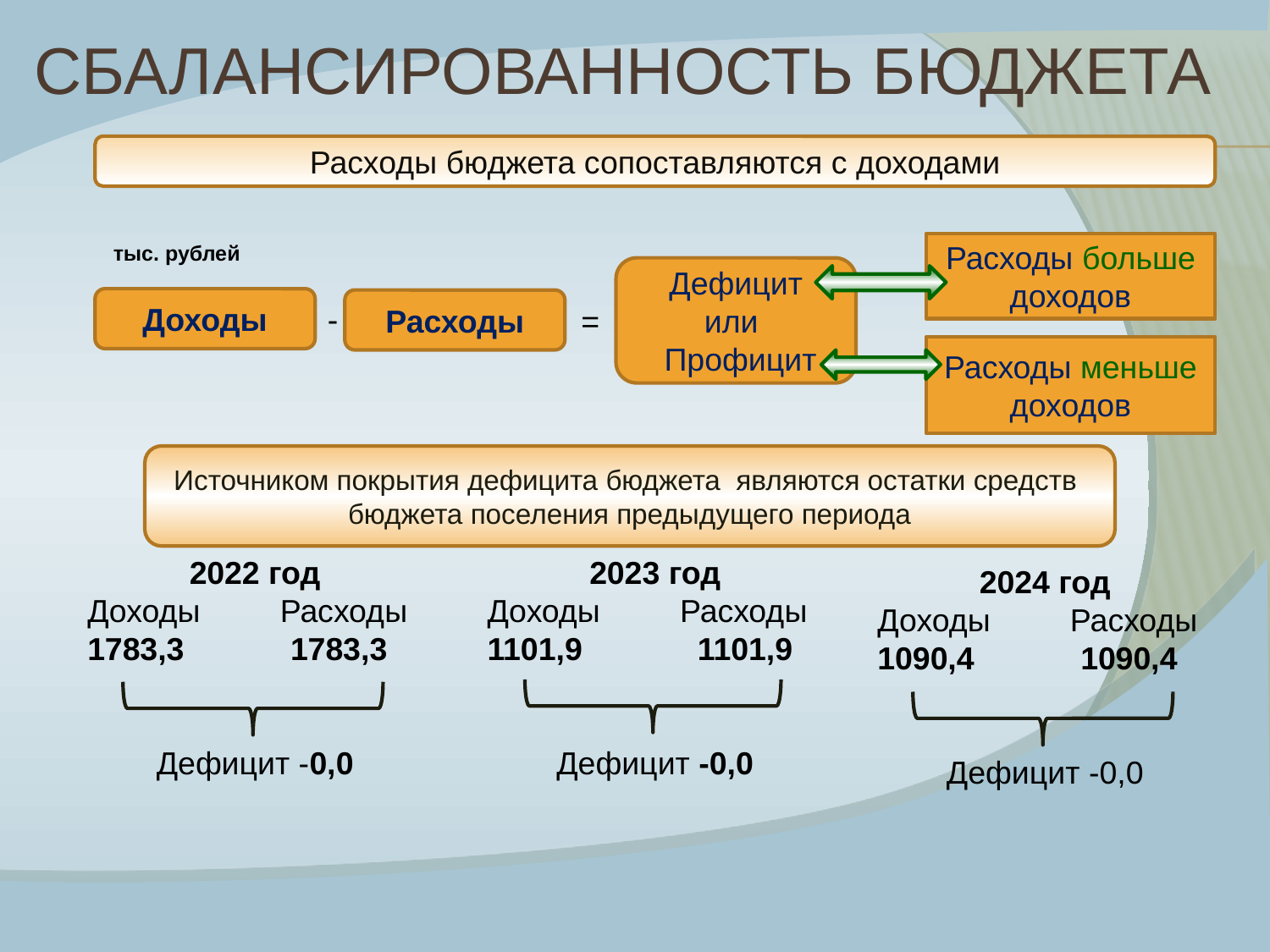

# Сбалансированность бюджета
Расходы бюджета сопоставляются с доходами
тыс. рублей
Расходы больше доходов
Дефицит
или
 Профицит

Доходы
Расходы
-
=
Расходы меньше доходов

Источником покрытия дефицита бюджета  являются остатки средств  бюджета поселения предыдущего периода
2022 год
Доходы         Расходы
1783,3            1783,3

Дефицит -0,0

2023 год
Доходы         Расходы
1101,9             1101,9

Дефицит -0,0

2024 год
Доходы         Расходы
1090,4            1090,4

Дефицит -0,0